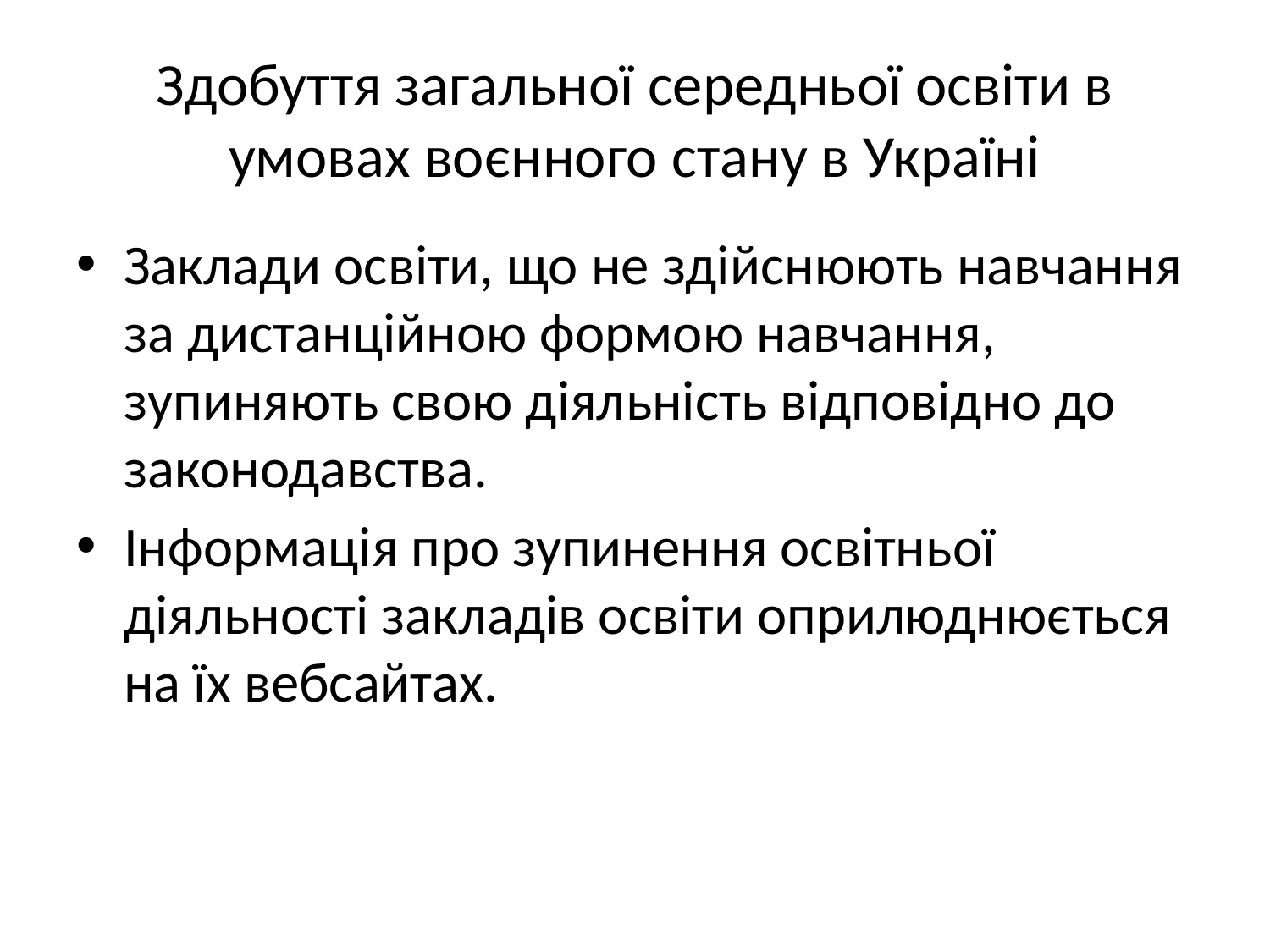

# Здобуття загальної середньої освіти в умовах воєнного стану в Україні
Заклади освіти, що не здійснюють навчання за дистанційною формою навчання, зупиняють свою діяльність відповідно до законодавства.
Інформація про зупинення освітньої діяльності закладів освіти оприлюднюється на їх вебсайтах.